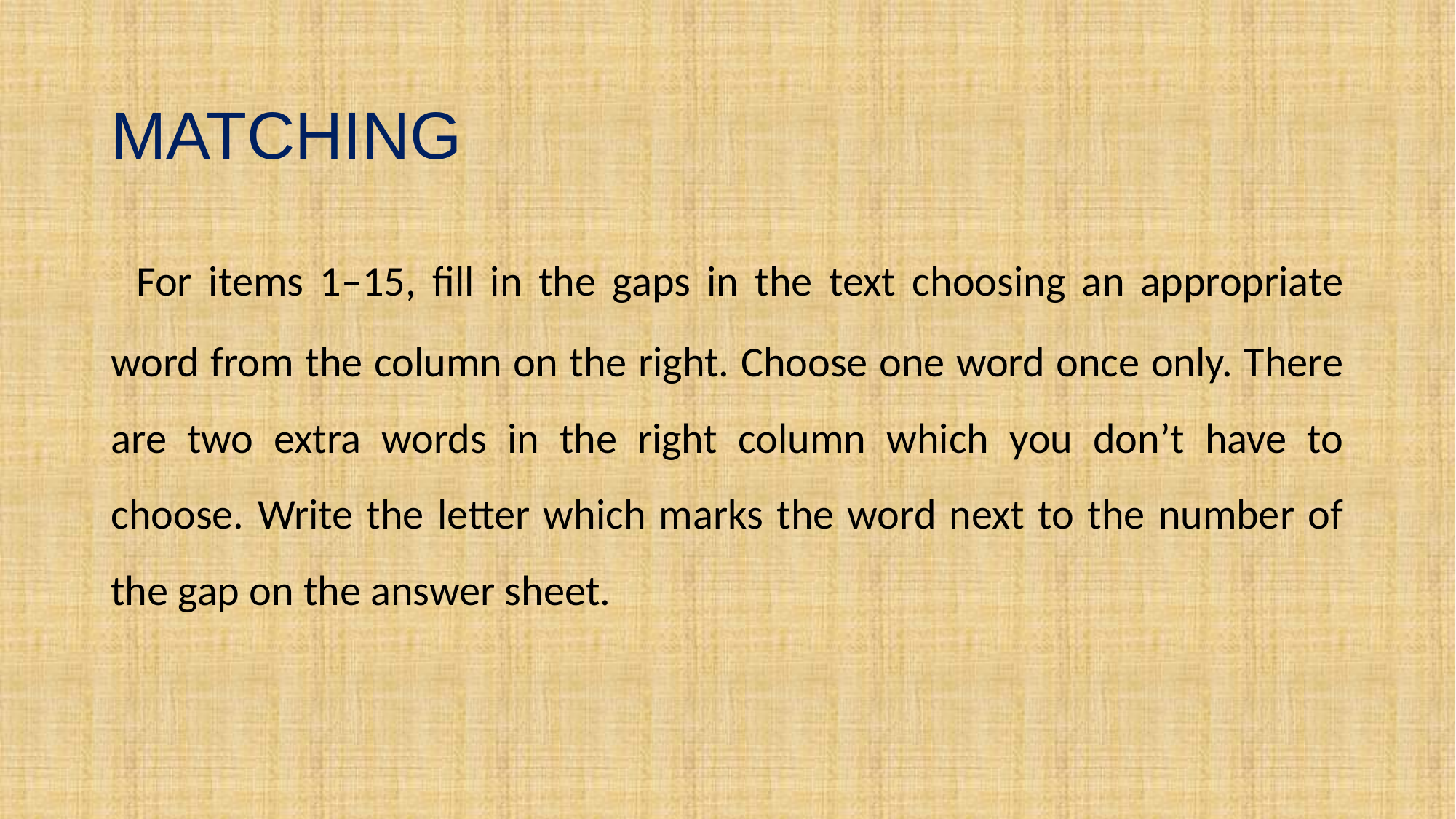

#
MATCHING
 For items 1–15, fill in the gaps in the text choosing an appropriate word from the column on the right. Choose one word once only. There are two extra words in the right column which you don’t have to choose. Write the letter which marks the word next to the number of the gap on the answer sheet.